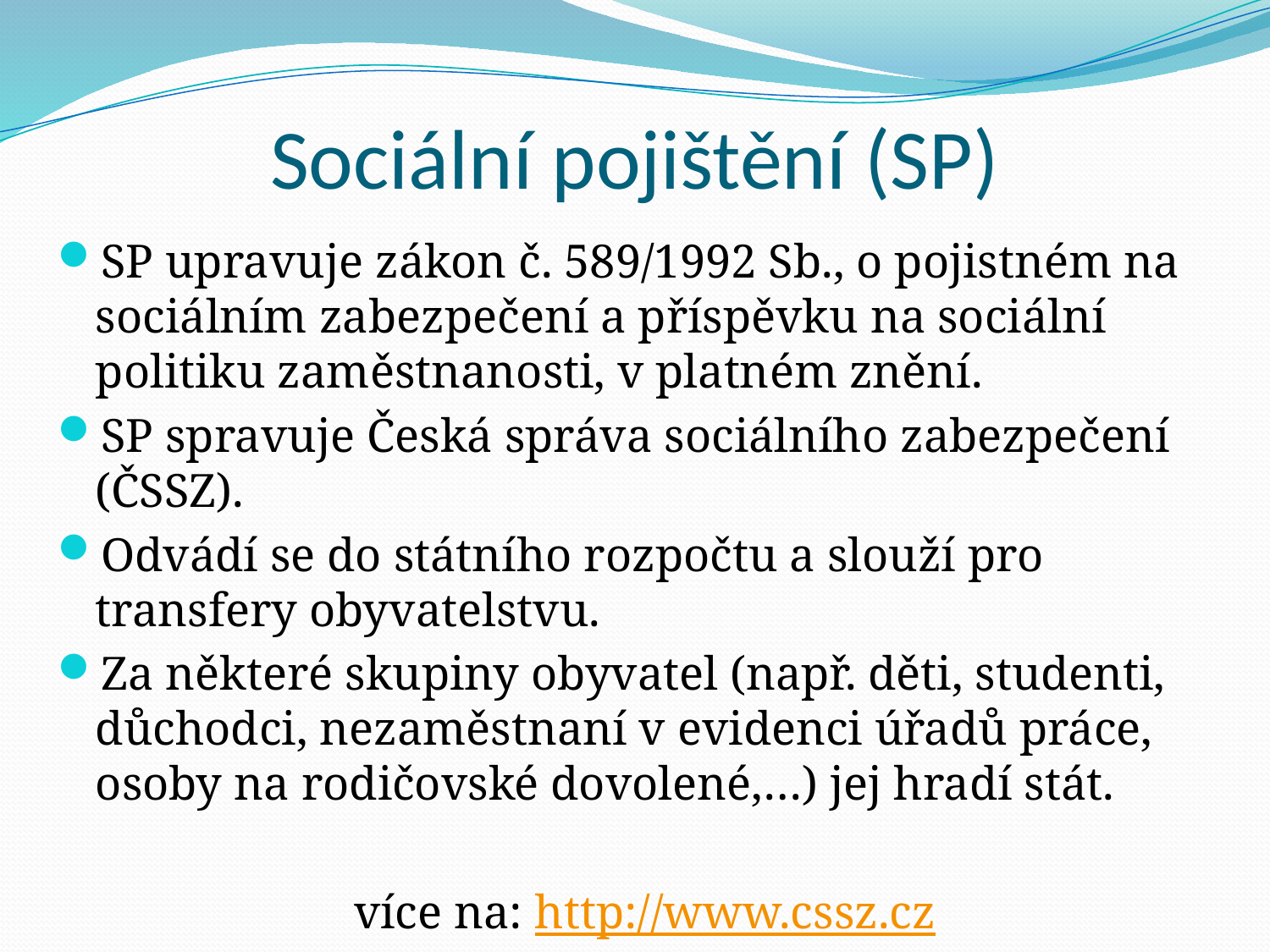

# Sociální pojištění (SP)
SP upravuje zákon č. 589/1992 Sb., o pojistném na sociálním zabezpečení a příspěvku na sociální politiku zaměstnanosti, v platném znění.
SP spravuje Česká správa sociálního zabezpečení (ČSSZ).
Odvádí se do státního rozpočtu a slouží pro transfery obyvatelstvu.
Za některé skupiny obyvatel (např. děti, studenti, důchodci, nezaměstnaní v evidenci úřadů práce, osoby na rodičovské dovolené,…) jej hradí stát.

více na: http://www.cssz.cz